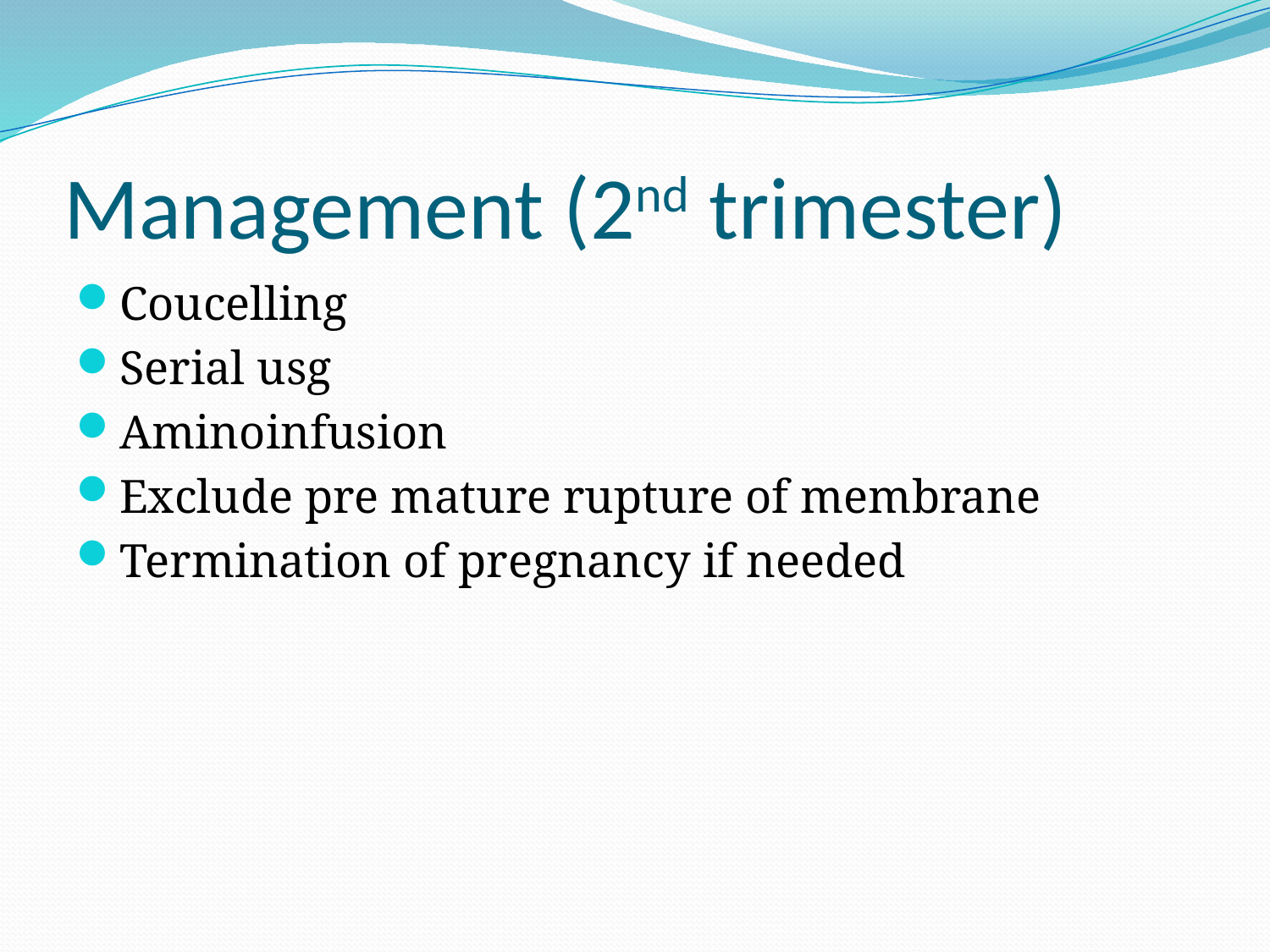

# Management (2nd trimester)
Coucelling
Serial usg
Aminoinfusion
Exclude pre mature rupture of membrane
Termination of pregnancy if needed